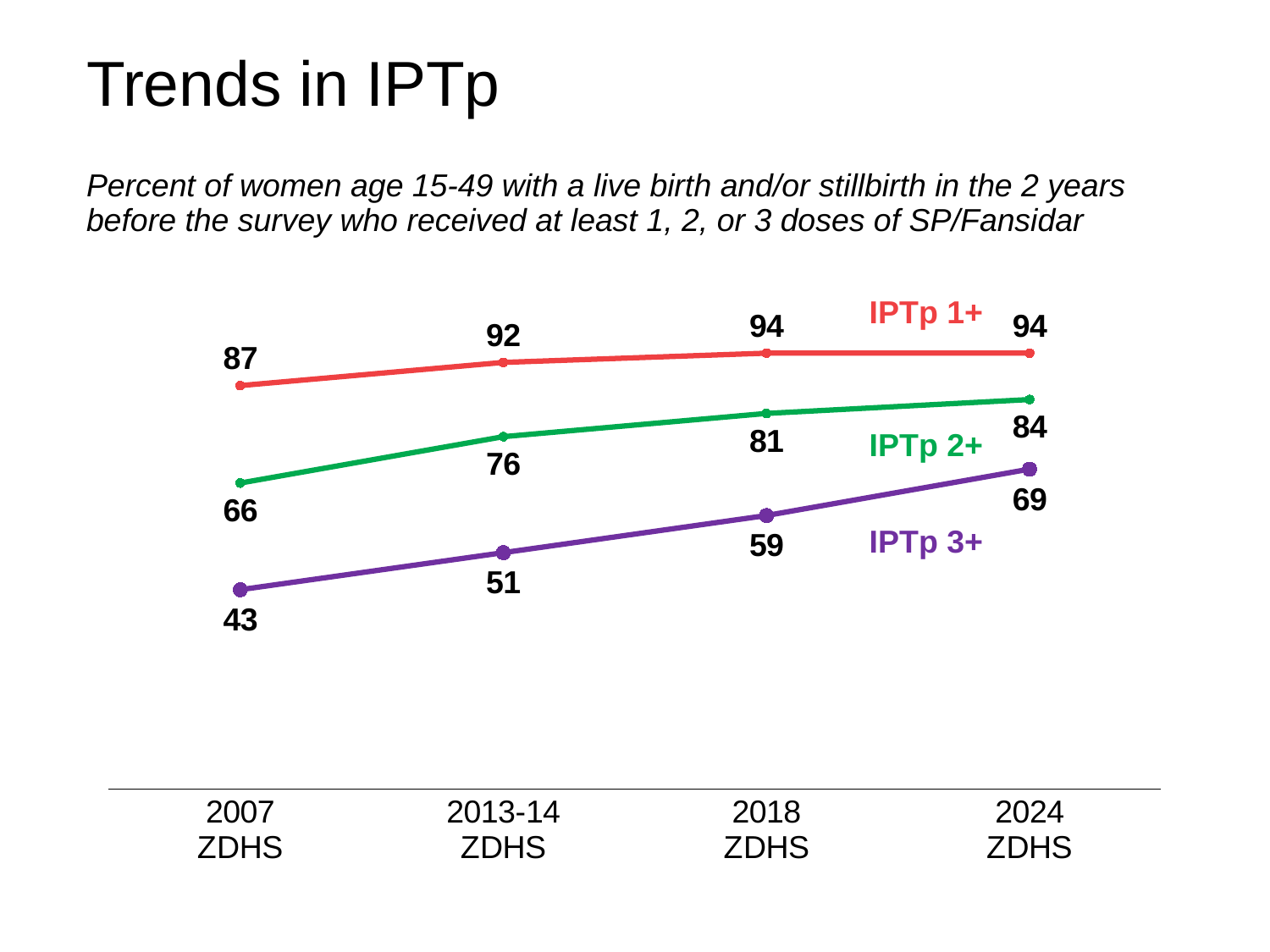

# Trends in IPTp
Percent of women age 15-49 with a live birth and/or stillbirth in the 2 years before the survey who received at least 1, 2, or 3 doses of SP/Fansidar

### Chart

| Category | TPIg 1+ | TPIg 2+ | TPIg 3+ |
|---|---|---|---|
| 2007
ZDHS | 87.0 | 66.0 | 43.0 |
| 2013-14
ZDHS | 92.0 | 76.0 | 51.0 |
| 2018
ZDHS | 94.0 | 81.0 | 59.0 |
| 2024
ZDHS | 94.0 | 84.0 | 69.0 |
IPTp 1+
IPTp 2+
IPTp 3+